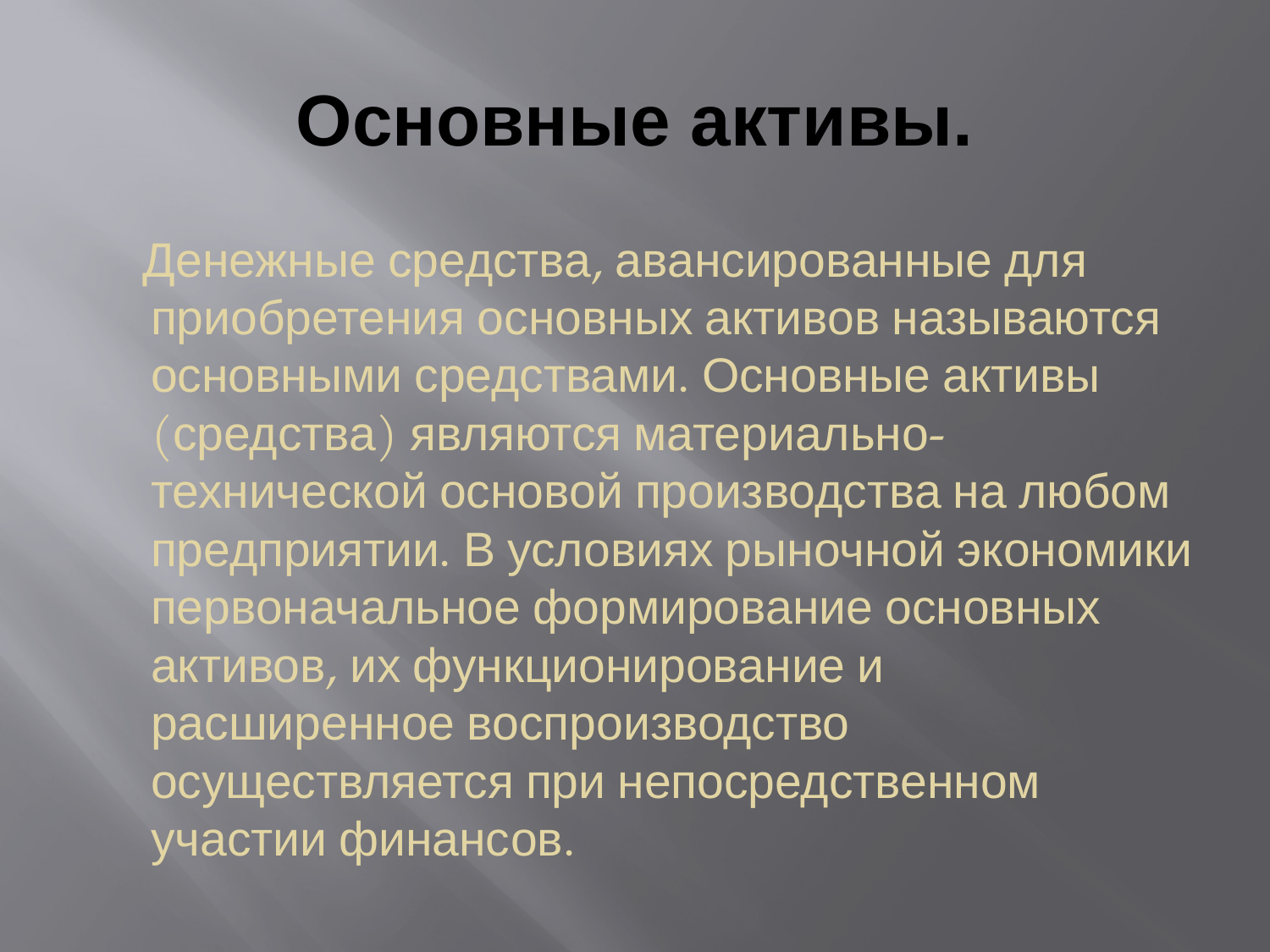

# Основные активы.
    Денежные средства, авансированные для приобретения основных активов называются основными средствами. Основные активы (средства) являются материально-технической основой производства на любом предприятии. В условиях рыночной экономики первоначальное формирование основных активов, их функционирование и расширенное воспроизводство осуществляется при непосредственном участии финансов.